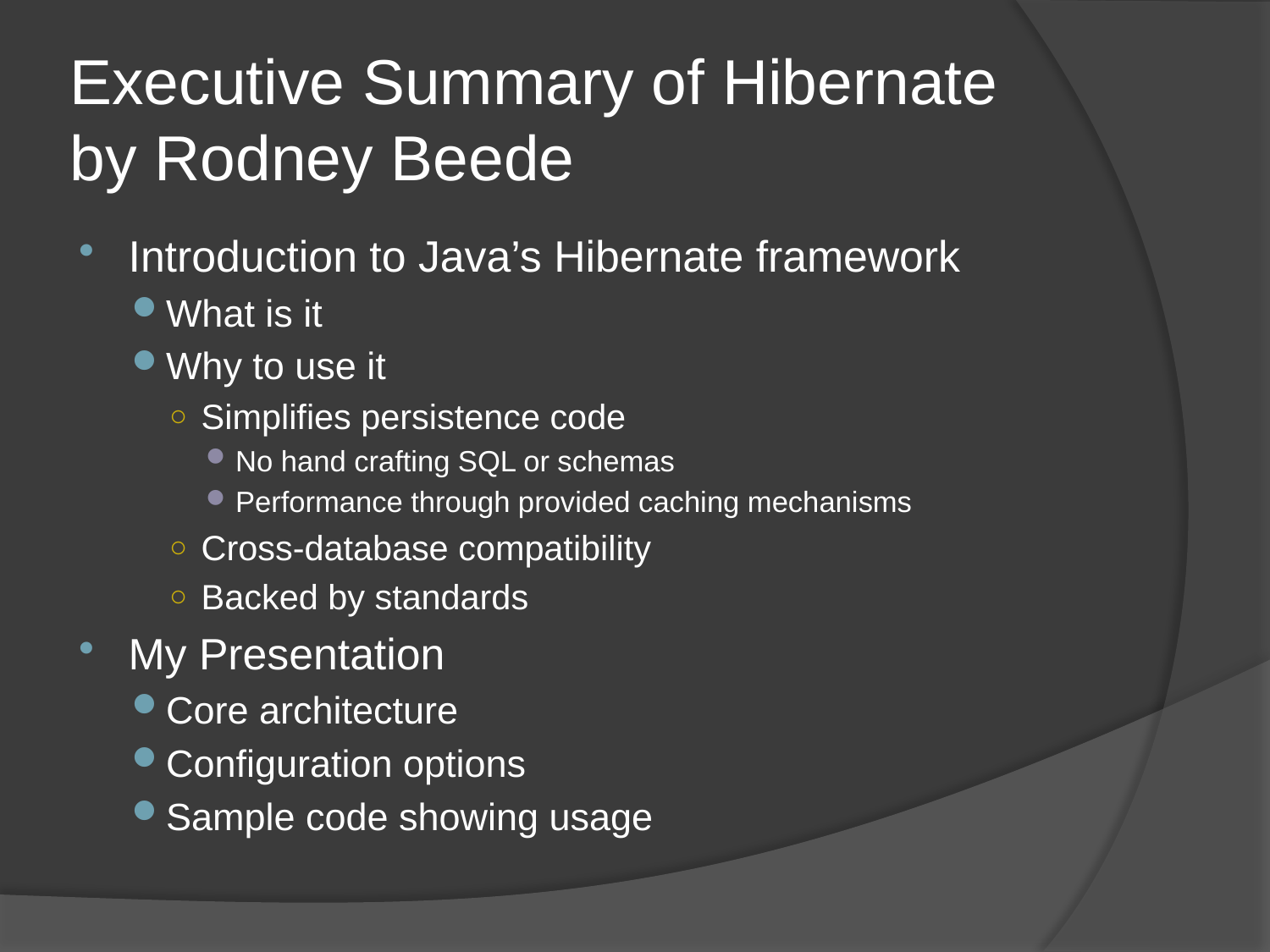

# Executive Summary of Hibernate by Rodney Beede
Introduction to Java’s Hibernate framework
What is it
Why to use it
Simplifies persistence code
No hand crafting SQL or schemas
Performance through provided caching mechanisms
Cross-database compatibility
Backed by standards
My Presentation
Core architecture
Configuration options
Sample code showing usage